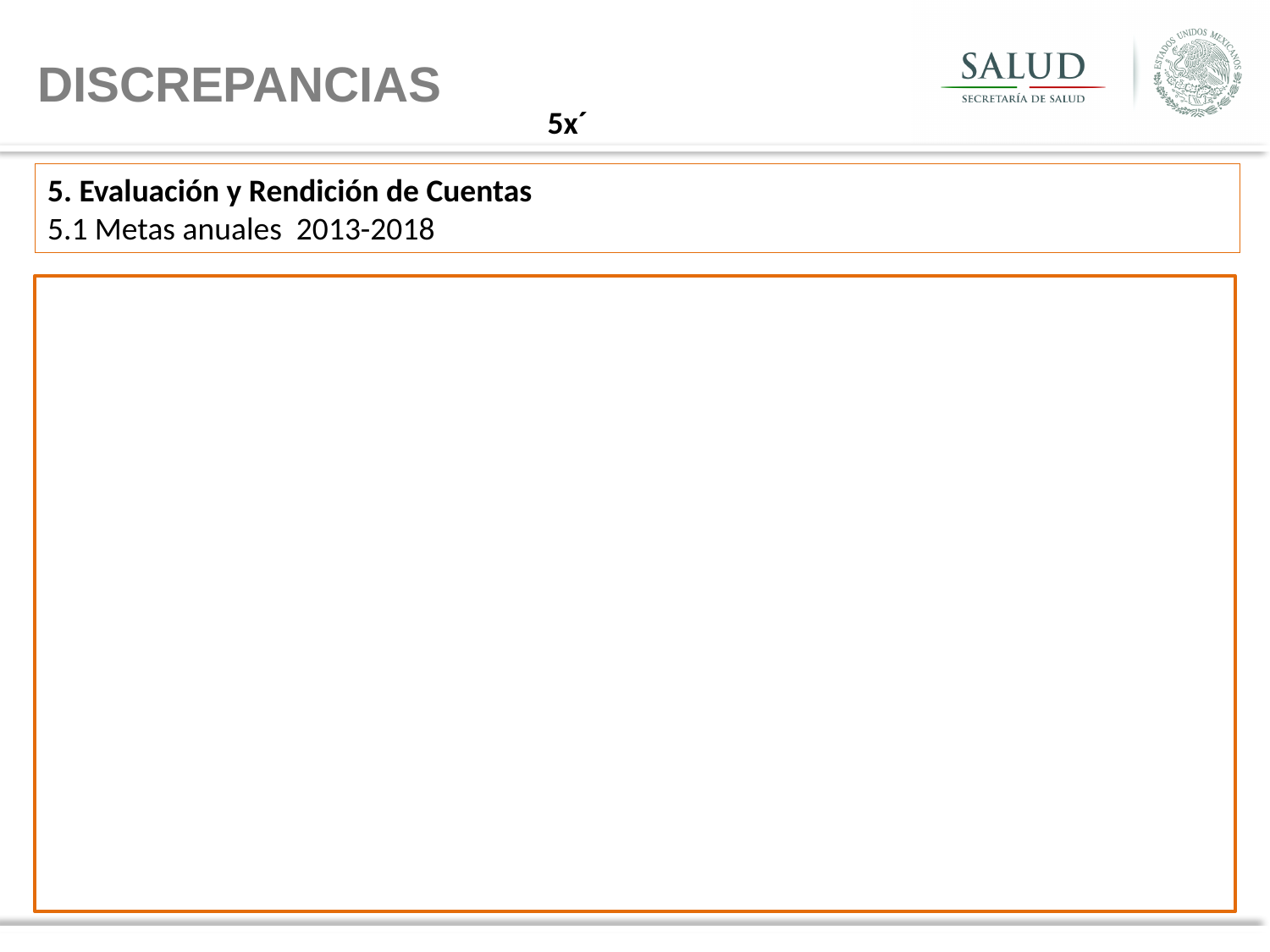

DISCREPANCIAS
5x´
5. Evaluación y Rendición de Cuentas
5.1 Metas anuales  2013-2018